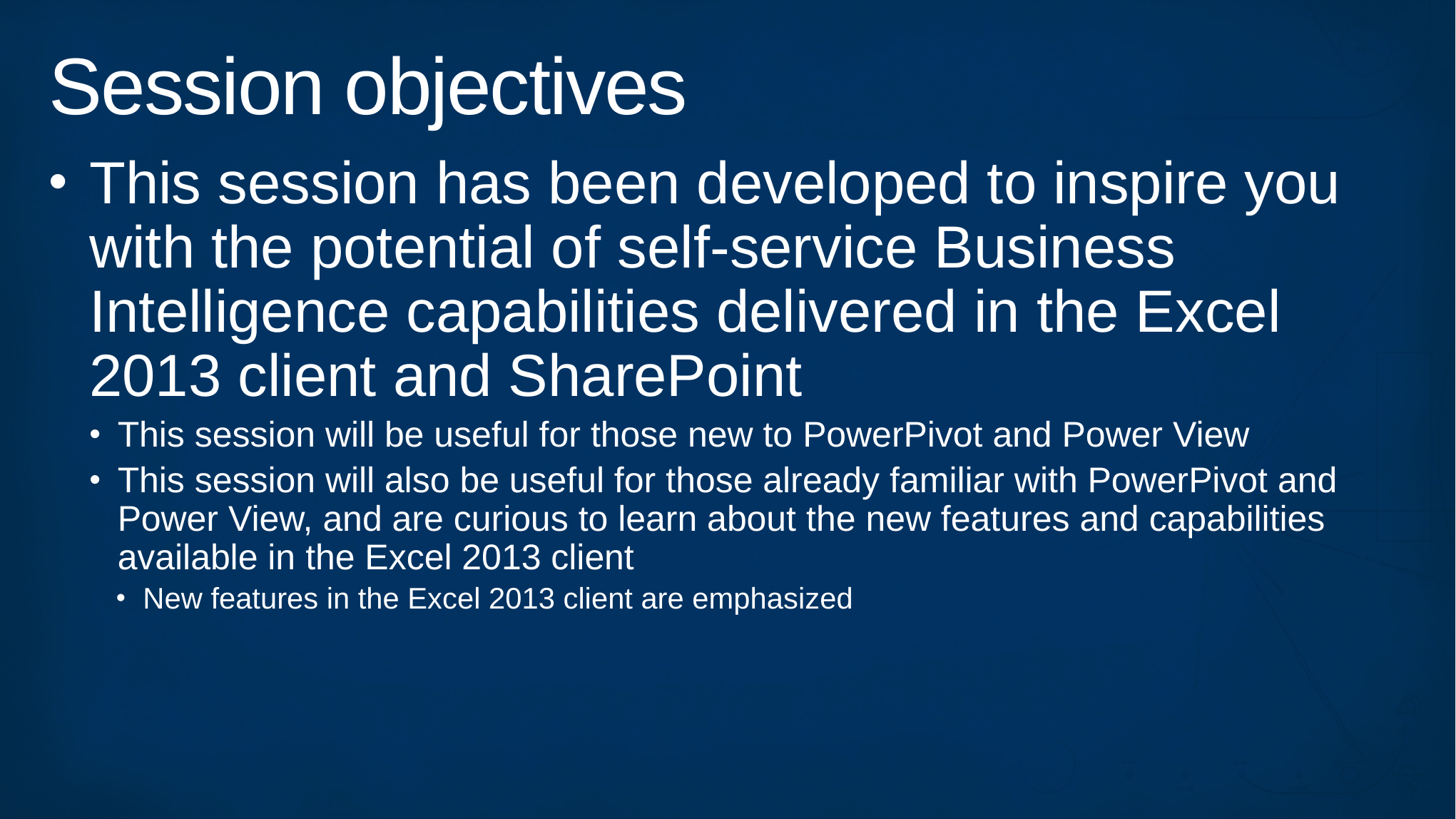

# Session objectives
This session has been developed to inspire you with the potential of self-service Business Intelligence capabilities delivered in the Excel 2013 client and SharePoint
This session will be useful for those new to PowerPivot and Power View
This session will also be useful for those already familiar with PowerPivot and Power View, and are curious to learn about the new features and capabilities available in the Excel 2013 client
New features in the Excel 2013 client are emphasized